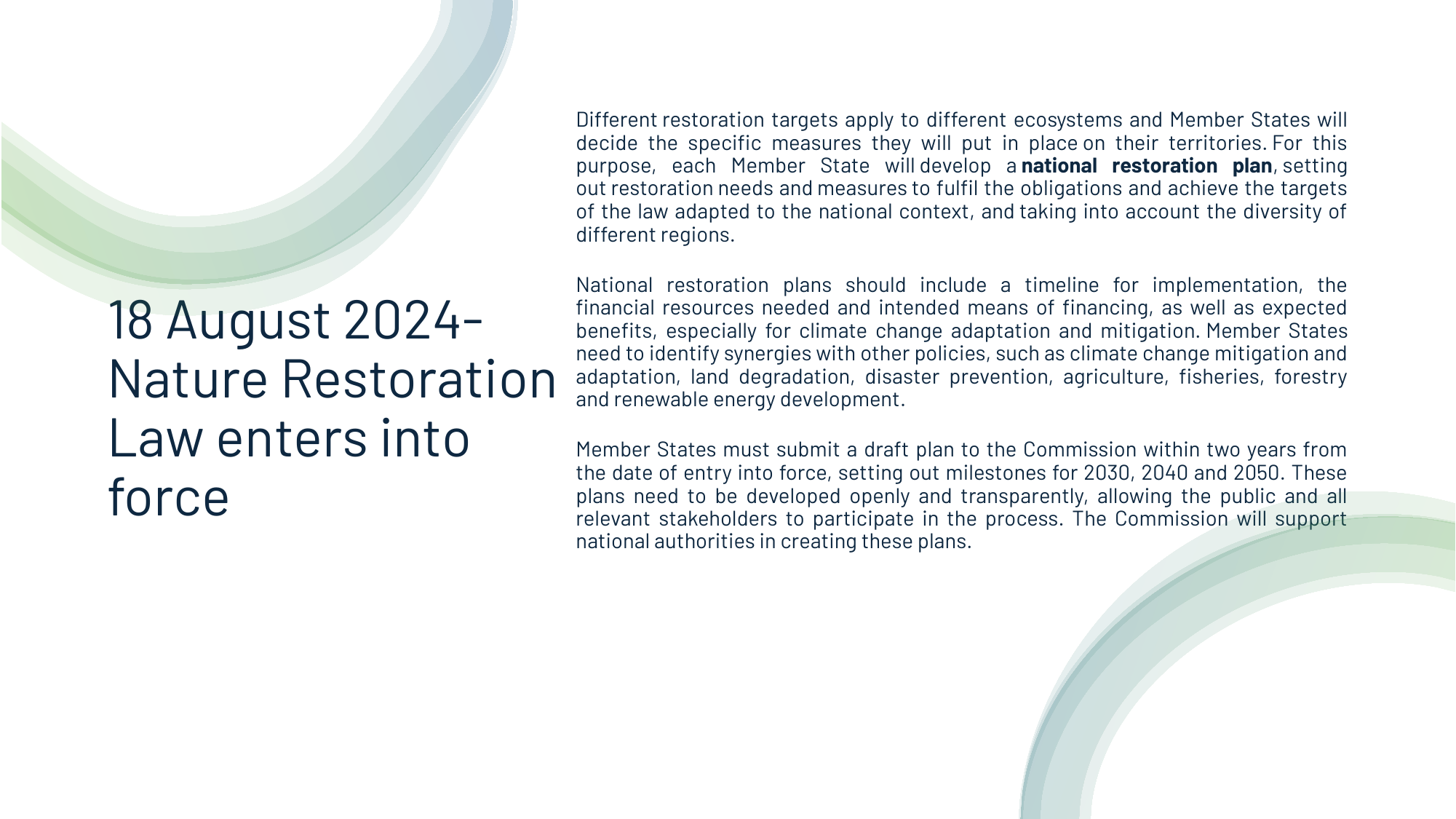

Different restoration targets apply to different ecosystems and Member States will decide the specific measures they will put in place on their territories. For this purpose, each Member State will develop a national restoration plan, setting out restoration needs and measures to fulfil the obligations and achieve the targets of the law adapted to the national context, and taking into account the diversity of different regions.
National restoration plans should include a timeline for implementation, the financial resources needed and intended means of financing, as well as expected benefits, especially for climate change adaptation and mitigation. Member States need to identify synergies with other policies, such as climate change mitigation and adaptation, land degradation, disaster prevention, agriculture, fisheries, forestry and renewable energy development.
Member States must submit a draft plan to the Commission within two years from the date of entry into force, setting out milestones for 2030, 2040 and 2050. These plans need to be developed openly and transparently, allowing the public and all relevant stakeholders to participate in the process. The Commission will support national authorities in creating these plans.

# 18 August 2024- Nature Restoration Law enters into force